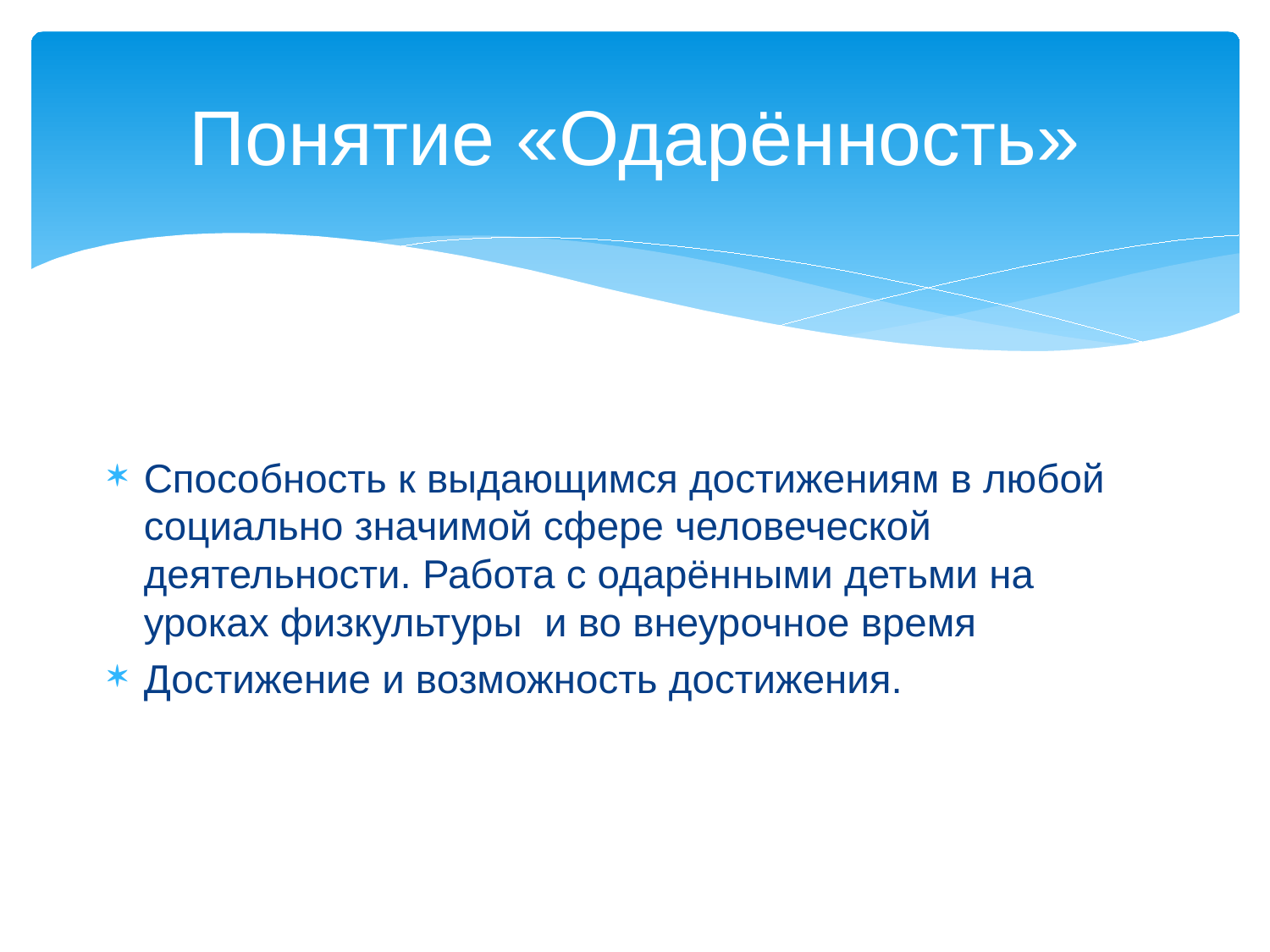

# Понятие «Одарённость»
Способность к выдающимся достижениям в любой социально значимой сфере человеческой деятельности. Работа с одарёнными детьми на уроках физкультуры  и во внеурочное время
Достижение и возможность достижения.